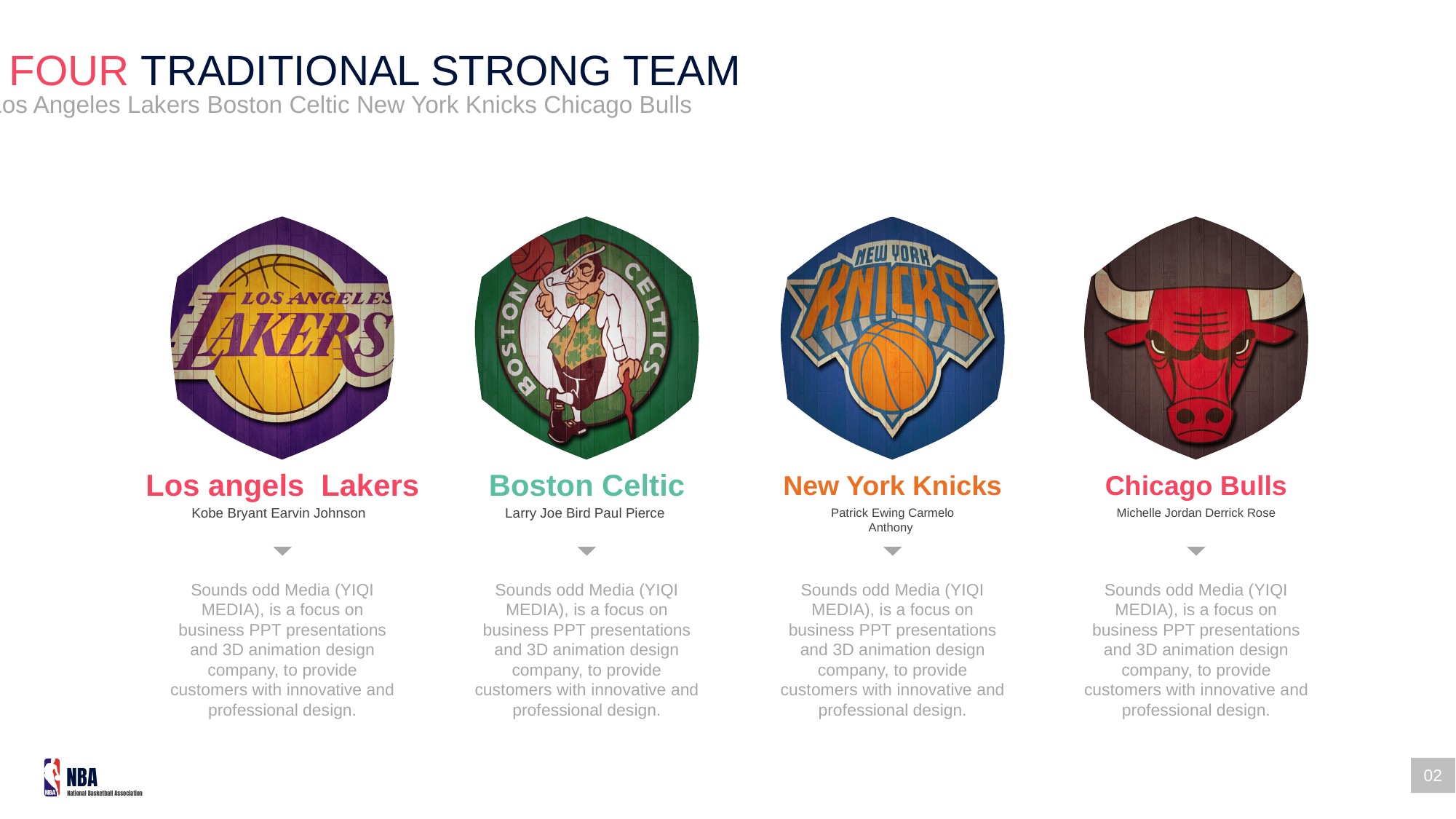

FOUR TRADITIONAL STRONG TEAM
Los Angeles Lakers Boston Celtic New York Knicks Chicago Bulls

Los angels  Lakers
Kobe Bryant Earvin Johnson

Sounds odd Media (YIQI MEDIA), is a focus on business PPT presentations and 3D animation design company, to provide customers with innovative and professional design.

Boston Celtic
Larry Joe Bird Paul Pierce

Sounds odd Media (YIQI MEDIA), is a focus on business PPT presentations and 3D animation design company, to provide customers with innovative and professional design.

New York Knicks
Patrick Ewing Carmelo Anthony

Sounds odd Media (YIQI MEDIA), is a focus on business PPT presentations and 3D animation design company, to provide customers with innovative and professional design.

Chicago Bulls
Michelle Jordan Derrick Rose

Sounds odd Media (YIQI MEDIA), is a focus on business PPT presentations and 3D animation design company, to provide customers with innovative and professional design.